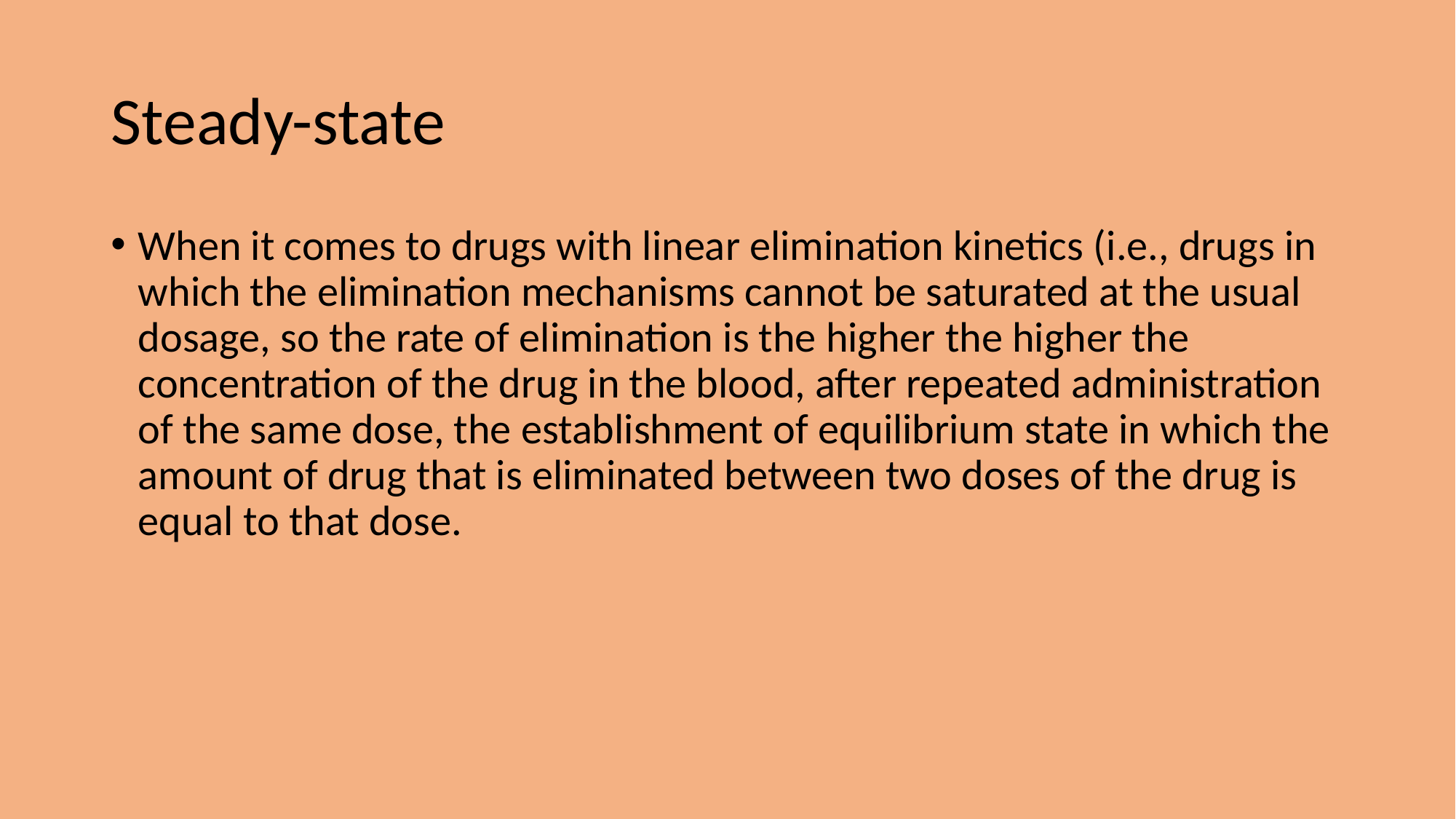

# Steady-state
When it comes to drugs with linear elimination kinetics (i.e., drugs in which the elimination mechanisms cannot be saturated at the usual dosage, so the rate of elimination is the higher the higher the concentration of the drug in the blood, after repeated administration of the same dose, the establishment of equilibrium state in which the amount of drug that is eliminated between two doses of the drug is equal to that dose.